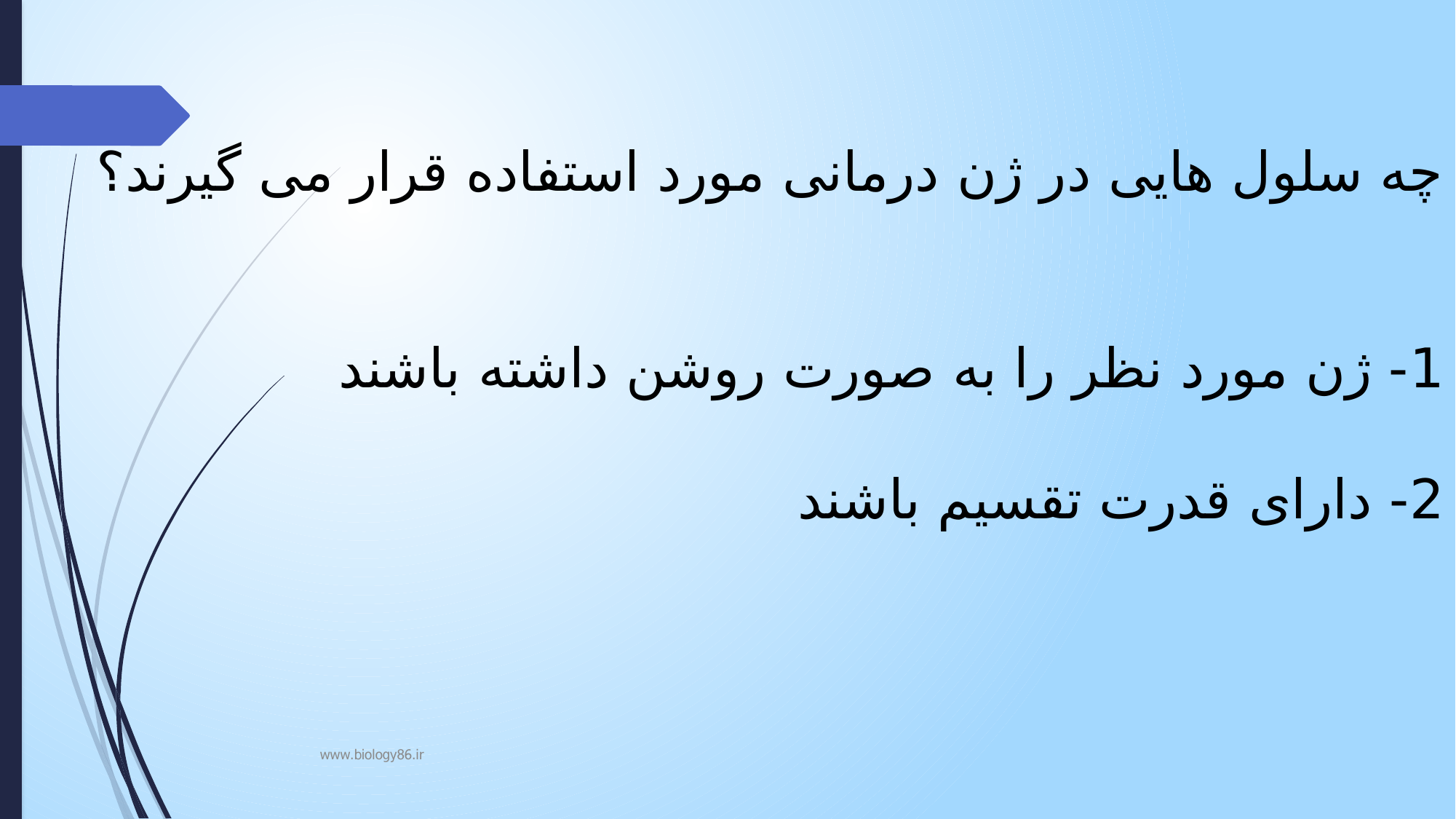

# چه سلول هایی در ژن درمانی مورد استفاده قرار می گیرند؟ 1- ژن مورد نظر را به صورت روشن داشته باشند 2- دارای قدرت تقسیم باشند
www.biology86.ir